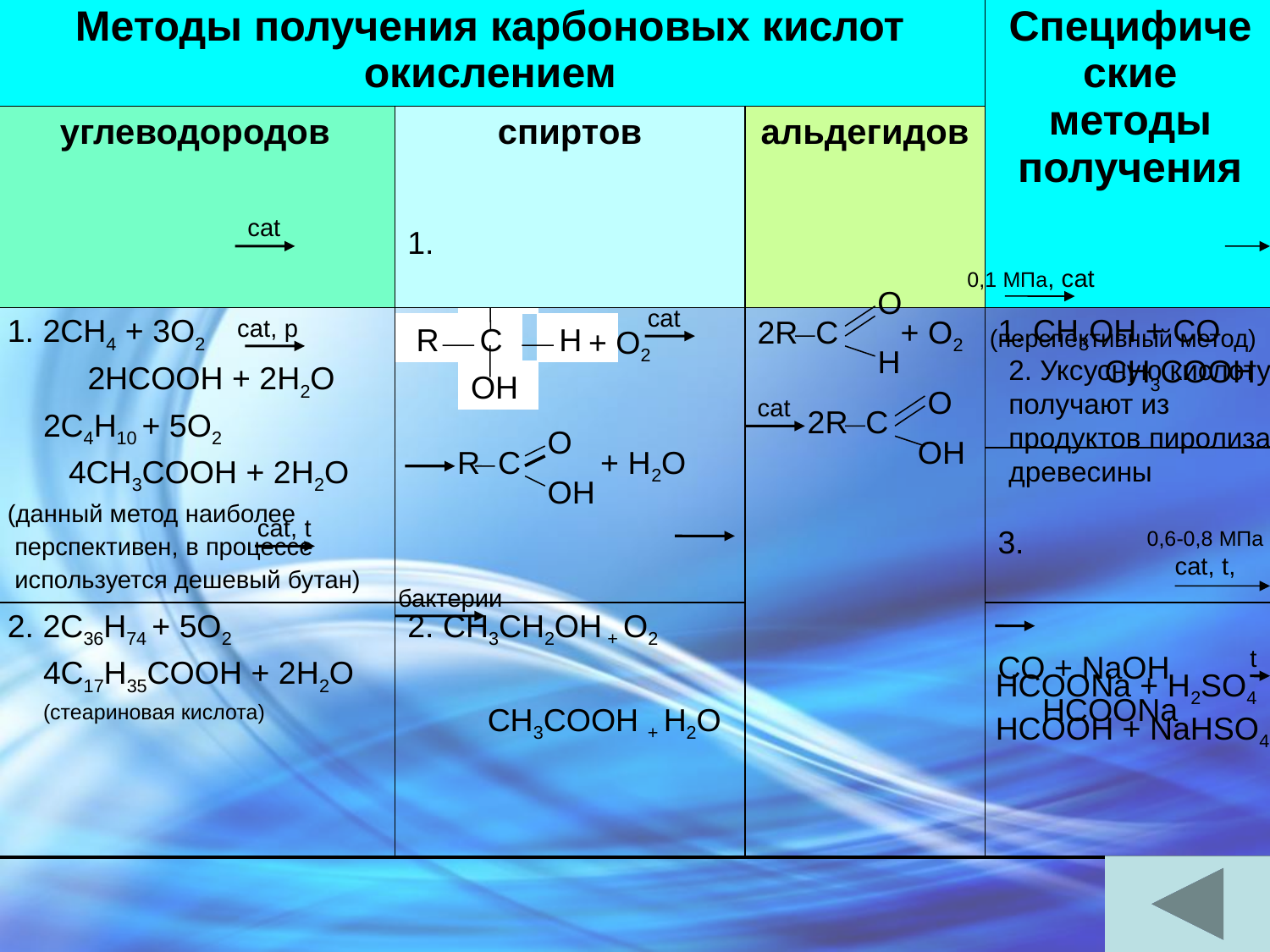

| Методы получения карбоновых кислот окислением |  |  | Специфические методы получения |
| --- | --- | --- | --- |
| углеводородов | спиртов | альдегидов |  |
| 1. 2CH4 + 3O2 2HCOOH + 2H2O 2C4H10 + 5O2 4CH3COOH + 2H2O (данный метод наиболее перспективен, в процессе используется дешевый бутан) |  |  | 1. CH3OH + CO CH3COOH |
|  |  |  |  |
| 2. 2C36H74 + 5O2 4C17H35COOH + 2H2O (стеариновая кислота) | 2. CH3CH2OH + O2 CH3COOH + H2O |  | CO + NaOH HCOONa |
cat
1.

0,1 МПа, cat

 H

 R
 C
 H

OH
O
cat

cat, p
2R  C       + O2

+ O2

(перспективный метод)

H

2. Уксусную кислоту
получают из
продуктов пиролиза
древесины

O
cat
2R  C

O

OH
R  C         + H2O

OH

cat, t
3.
0,6-0,8 МПа
cat, t,

бактерии

t
HCOONa + H2SO4
HCOOH + NaHSO4